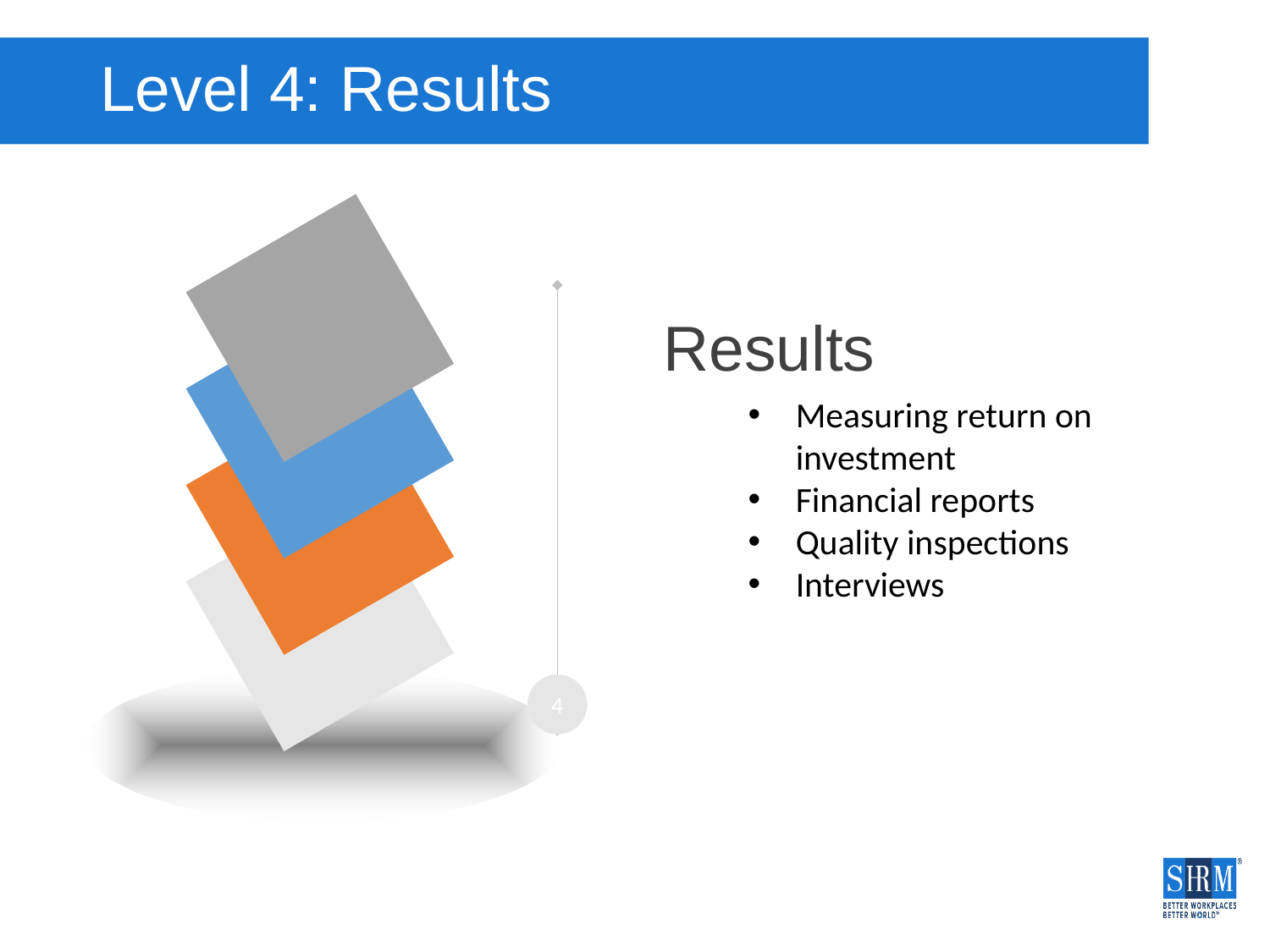

# Level 4: Results

Results
Measuring return on investment
Financial reports
Quality inspections
Interviews

4